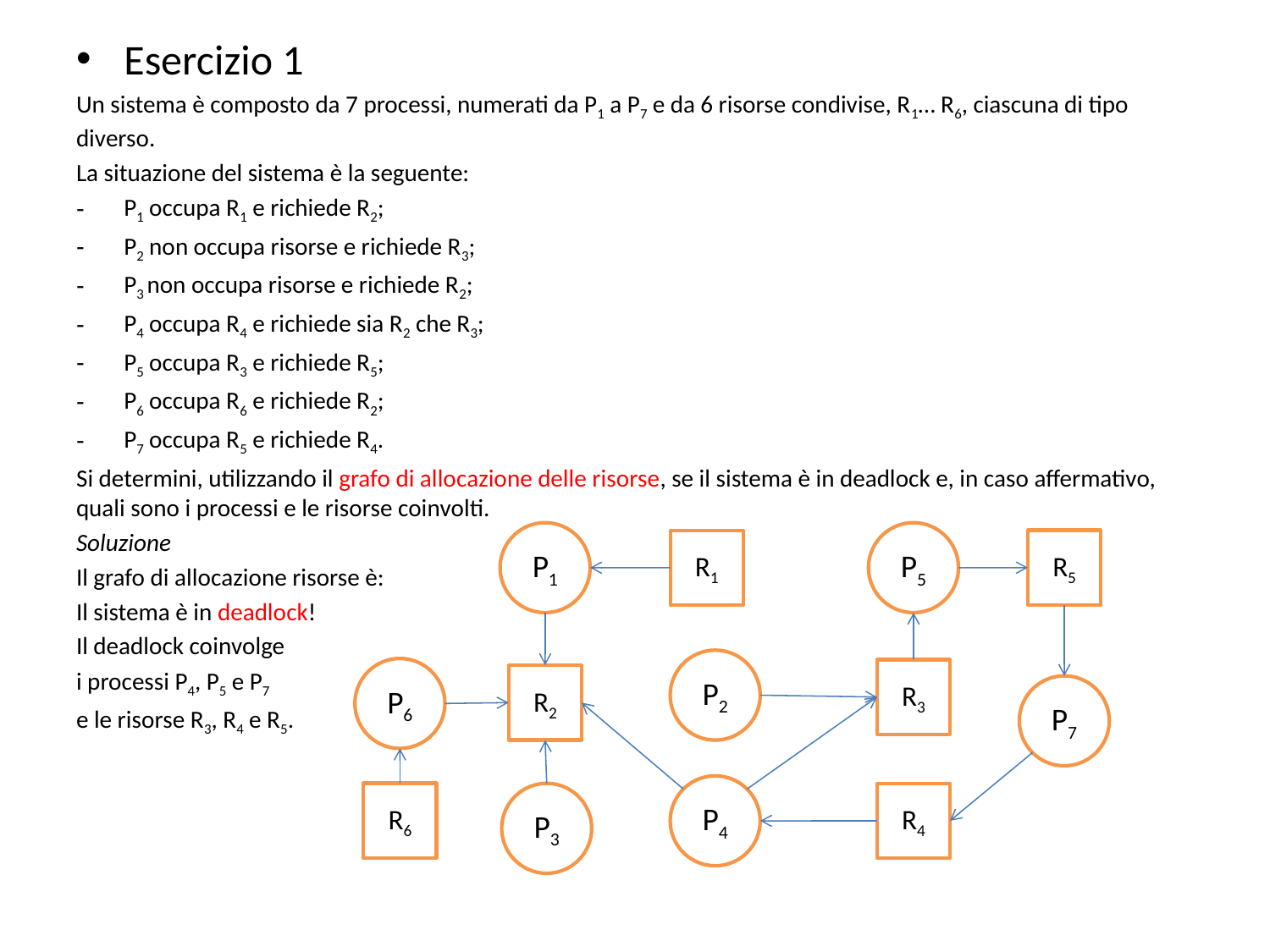

Esercizio 1
Un sistema è composto da 7 processi, numerati da P1 a P7 e da 6 risorse condivise, R1… R6, ciascuna di tipo diverso.
La situazione del sistema è la seguente:
P1 occupa R1 e richiede R2;
P2 non occupa risorse e richiede R3;
P3 non occupa risorse e richiede R2;
P4 occupa R4 e richiede sia R2 che R3;
P5 occupa R3 e richiede R5;
P6 occupa R6 e richiede R2;
P7 occupa R5 e richiede R4.
Si determini, utilizzando il grafo di allocazione delle risorse, se il sistema è in deadlock e, in caso affermativo, quali sono i processi e le risorse coinvolti.
Soluzione
Il grafo di allocazione risorse è:
Il sistema è in deadlock!
Il deadlock coinvolge
i processi P4, P5 e P7
e le risorse R3, R4 e R5.
P1
P5
R5
R1
P2
P6
R3
R2
P7
P4
R6
P3
R4